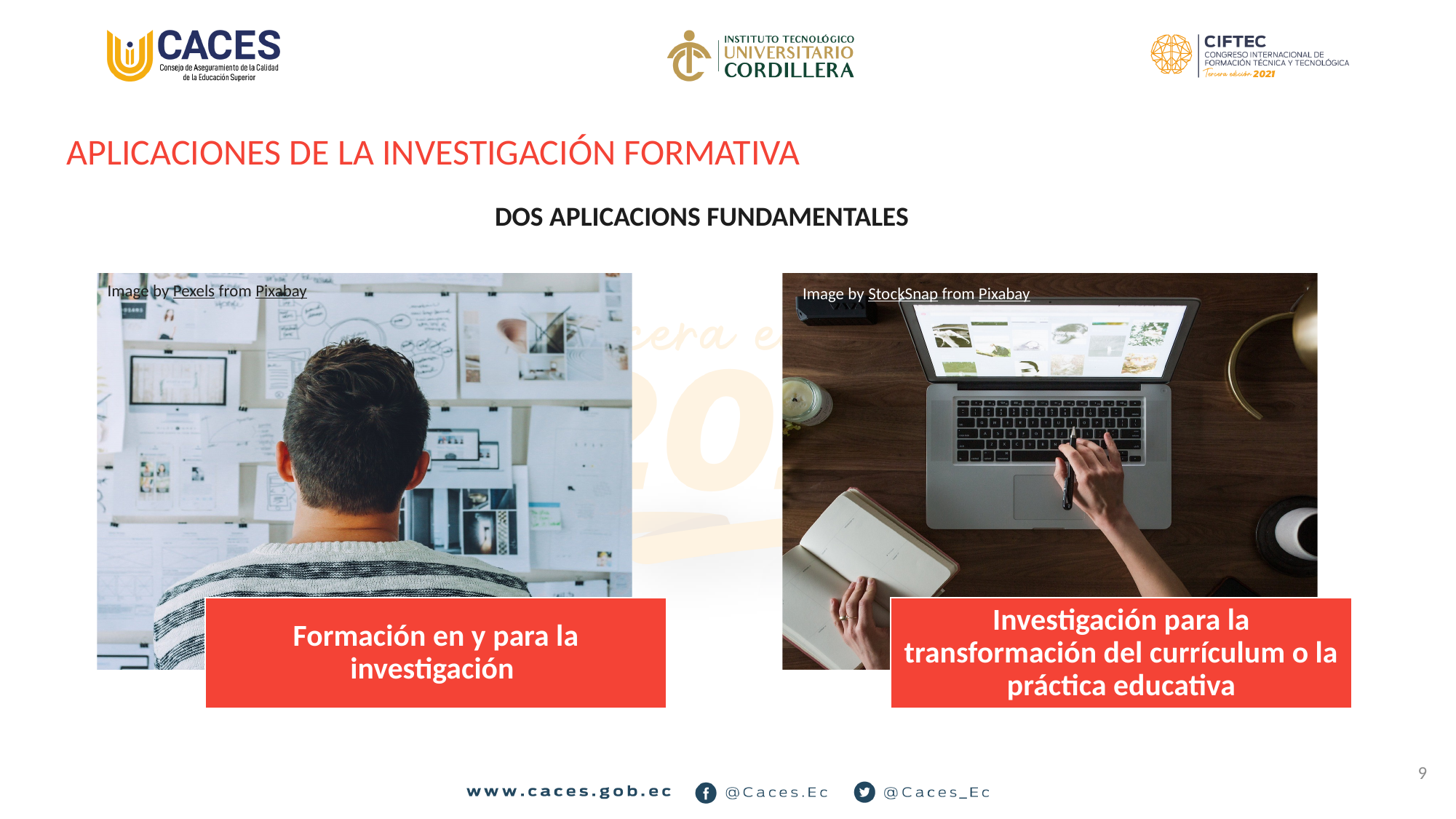

# APLICACIONES DE LA INVESTIGACIÓN FORMATIVA
DOS APLICACIONS FUNDAMENTALES
Formación en y para la investigación
Investigación para la transformación del currículum o la práctica educativa
Image by Pexels from Pixabay
Image by StockSnap from Pixabay
9